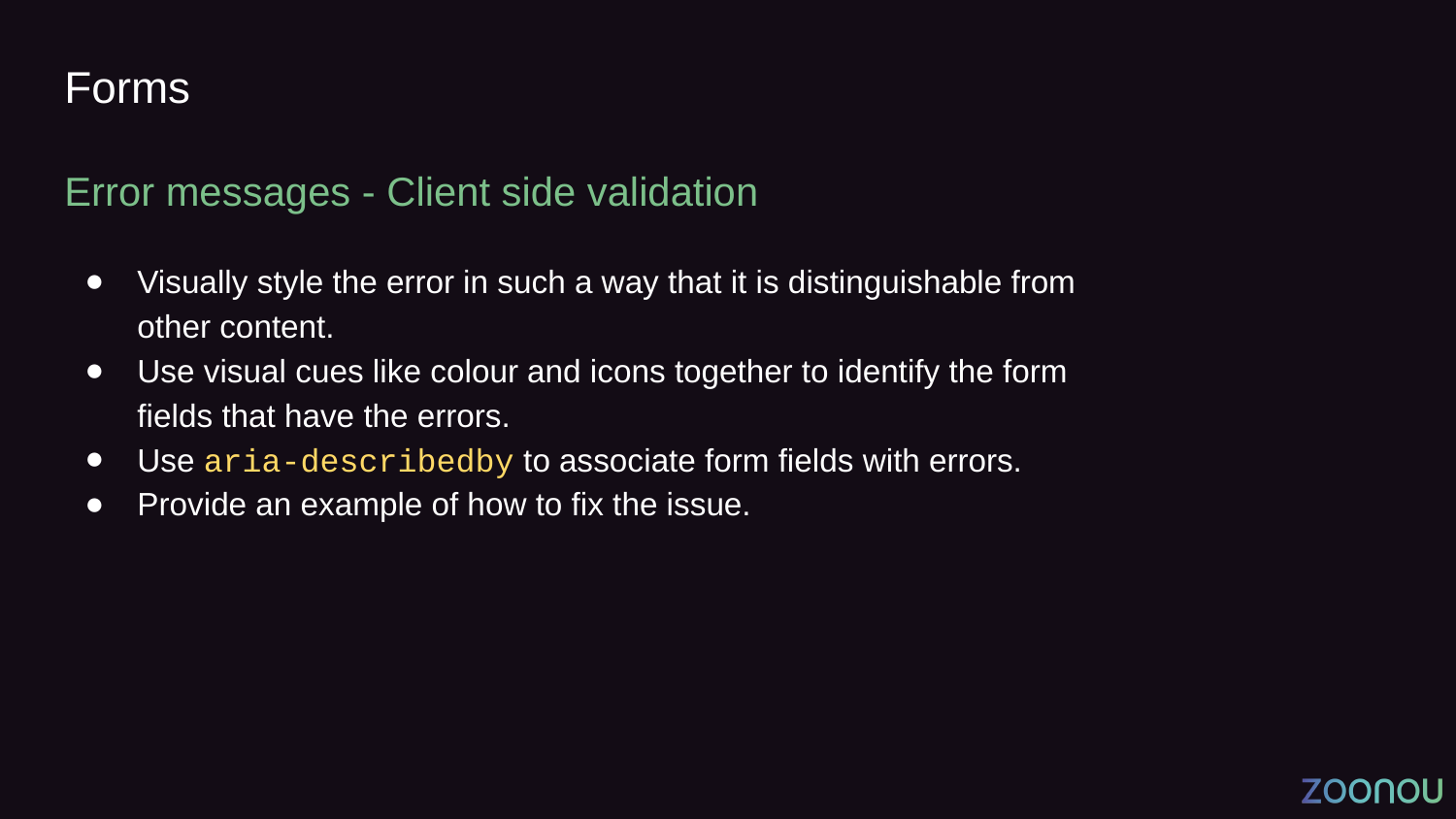

# Forms

Error messages - Client side validation
Visually style the error in such a way that it is distinguishable from other content.
Use visual cues like colour and icons together to identify the form fields that have the errors.
Use aria-describedby to associate form fields with errors.
Provide an example of how to fix the issue.